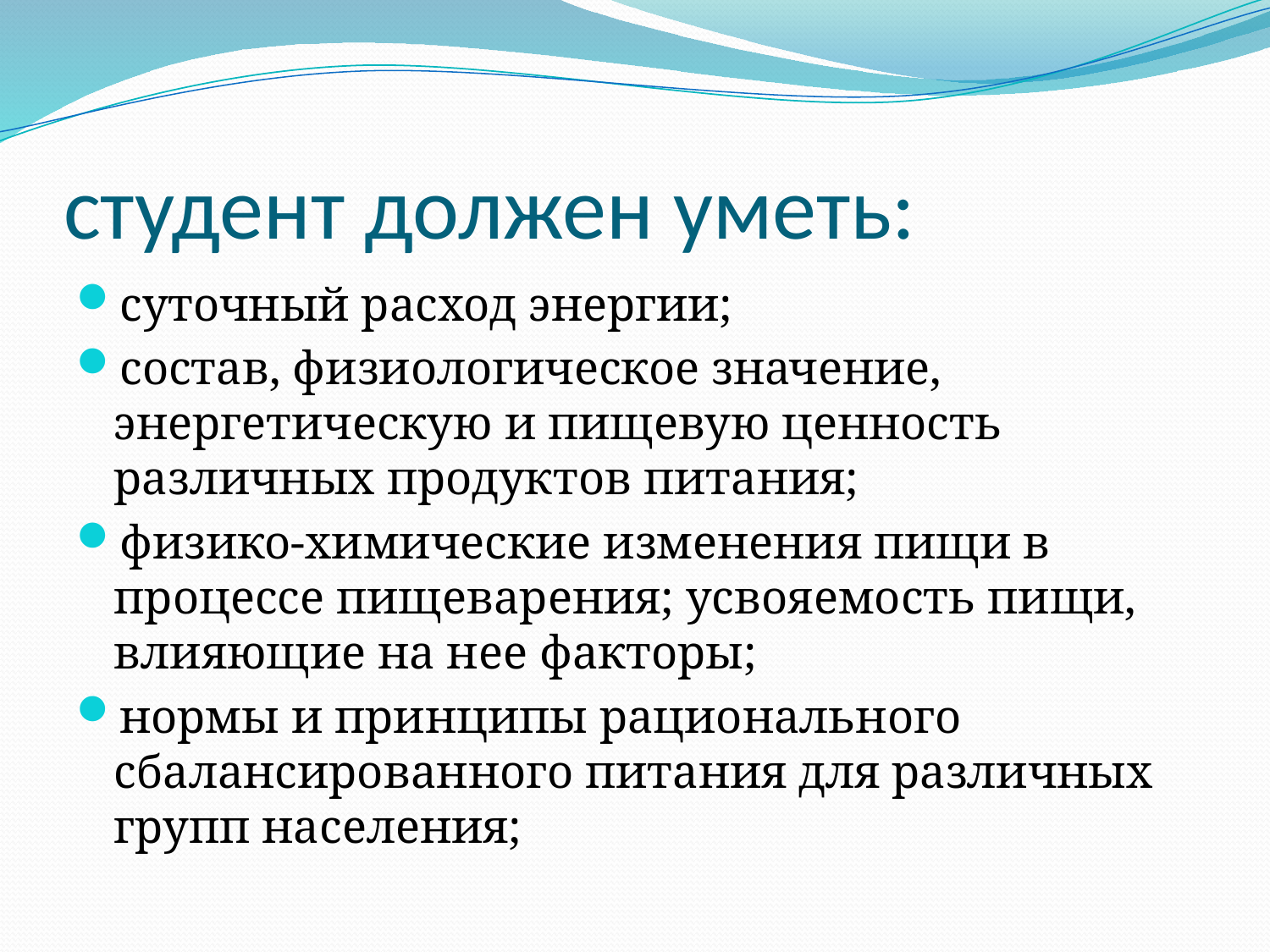

# студент должен уметь:
суточный расход энергии;
состав, физиологическое значение, энергетическую и пищевую ценность различных продуктов питания;
физико-химические изменения пищи в процессе пищеварения; усвояемость пищи, влияющие на нее факторы;
нормы и принципы рационального сбалансированного питания для различных групп населения;